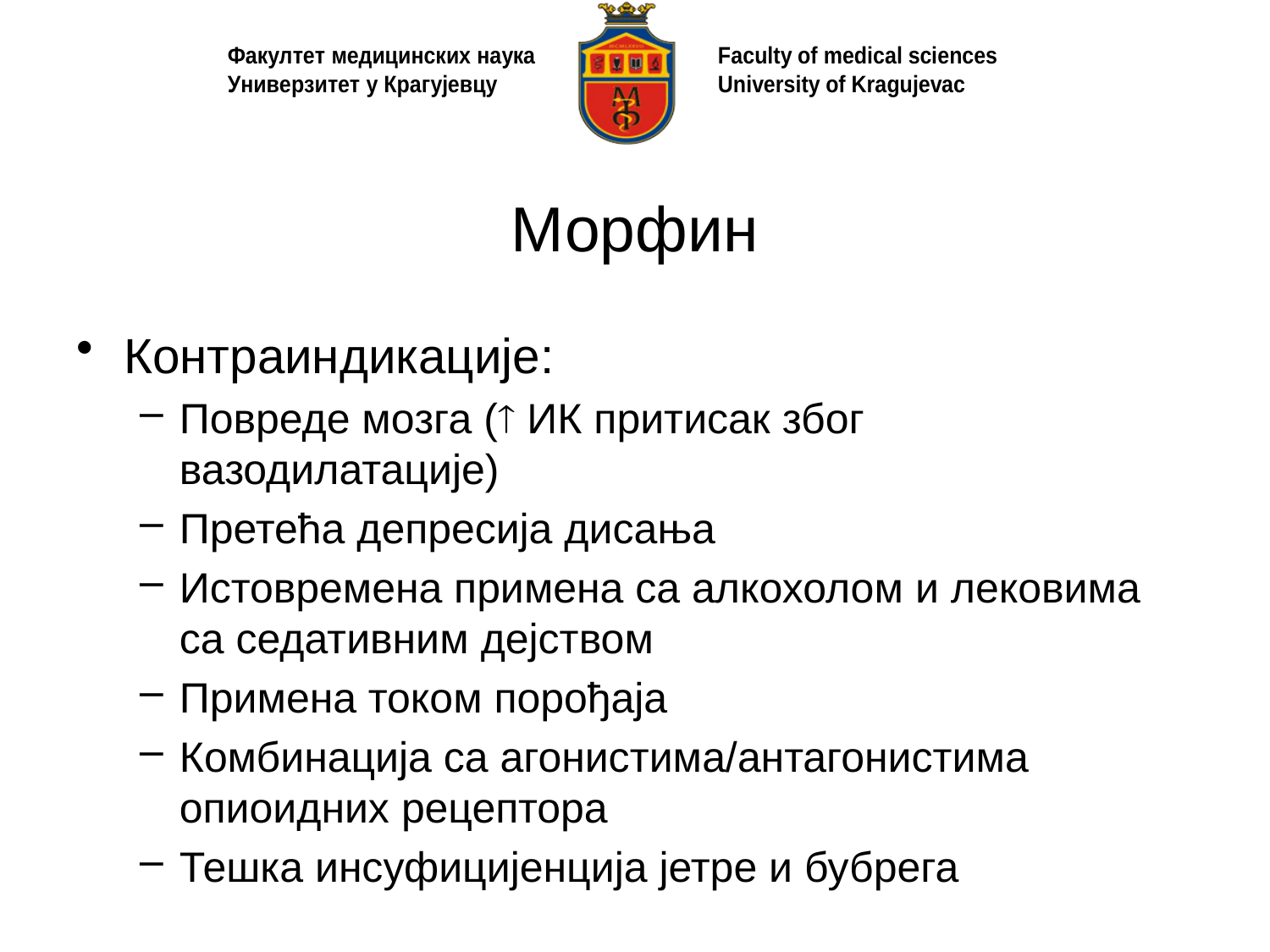

# Морфин
Контраиндикације:
Повреде мозга (↑ ИК притисак због вазодилатације)
Претећа депресија дисања
Истовремена примена са алкохолом и лековима са седативним дејством
Примена током порођаја
Комбинација са агонистима/антагонистима опиоидних рецептора
Тешка инсуфицијенција јетре и бубрега